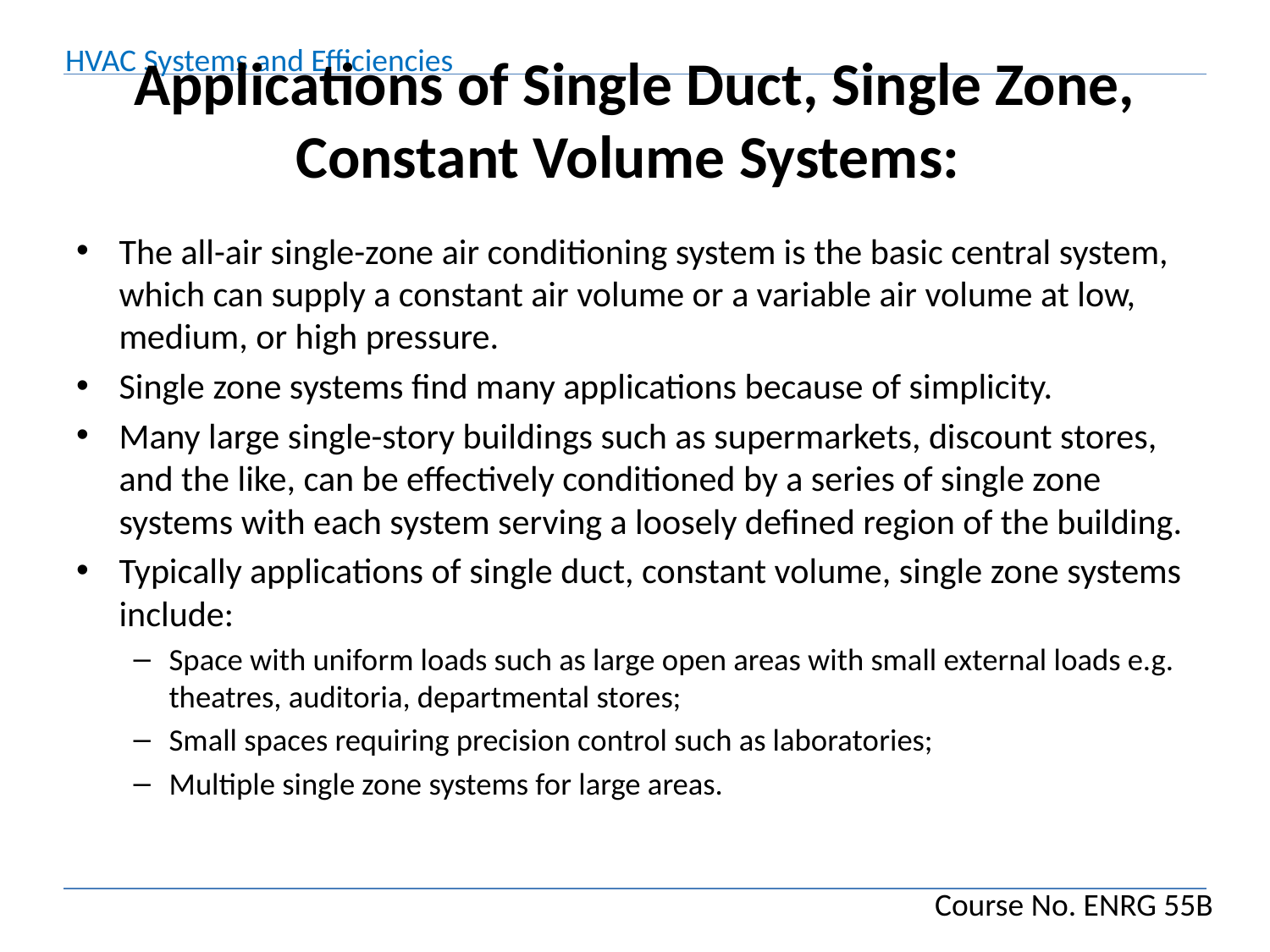

# Applications of Single Duct, Single Zone, Constant Volume Systems:
The all-air single-zone air conditioning system is the basic central system, which can supply a constant air volume or a variable air volume at low, medium, or high pressure.
Single zone systems find many applications because of simplicity.
Many large single-story buildings such as supermarkets, discount stores, and the like, can be effectively conditioned by a series of single zone systems with each system serving a loosely defined region of the building.
Typically applications of single duct, constant volume, single zone systems include:
Space with uniform loads such as large open areas with small external loads e.g. theatres, auditoria, departmental stores;
Small spaces requiring precision control such as laboratories;
Multiple single zone systems for large areas.